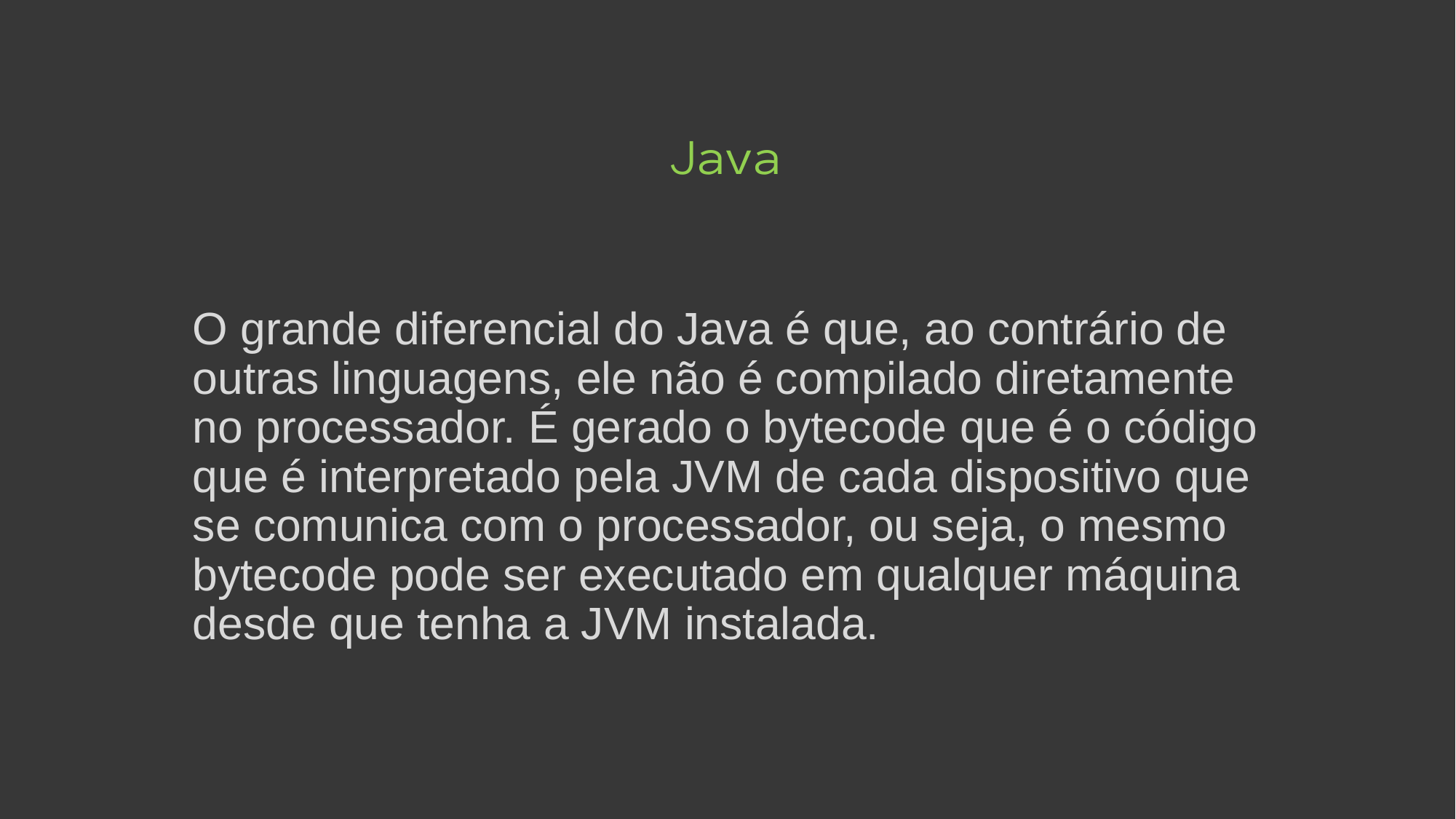

# Java

O grande diferencial do Java é que, ao contrário de outras linguagens, ele não é compilado diretamente no processador. É gerado o bytecode que é o código que é interpretado pela JVM de cada dispositivo que se comunica com o processador, ou seja, o mesmo bytecode pode ser executado em qualquer máquina desde que tenha a JVM instalada.